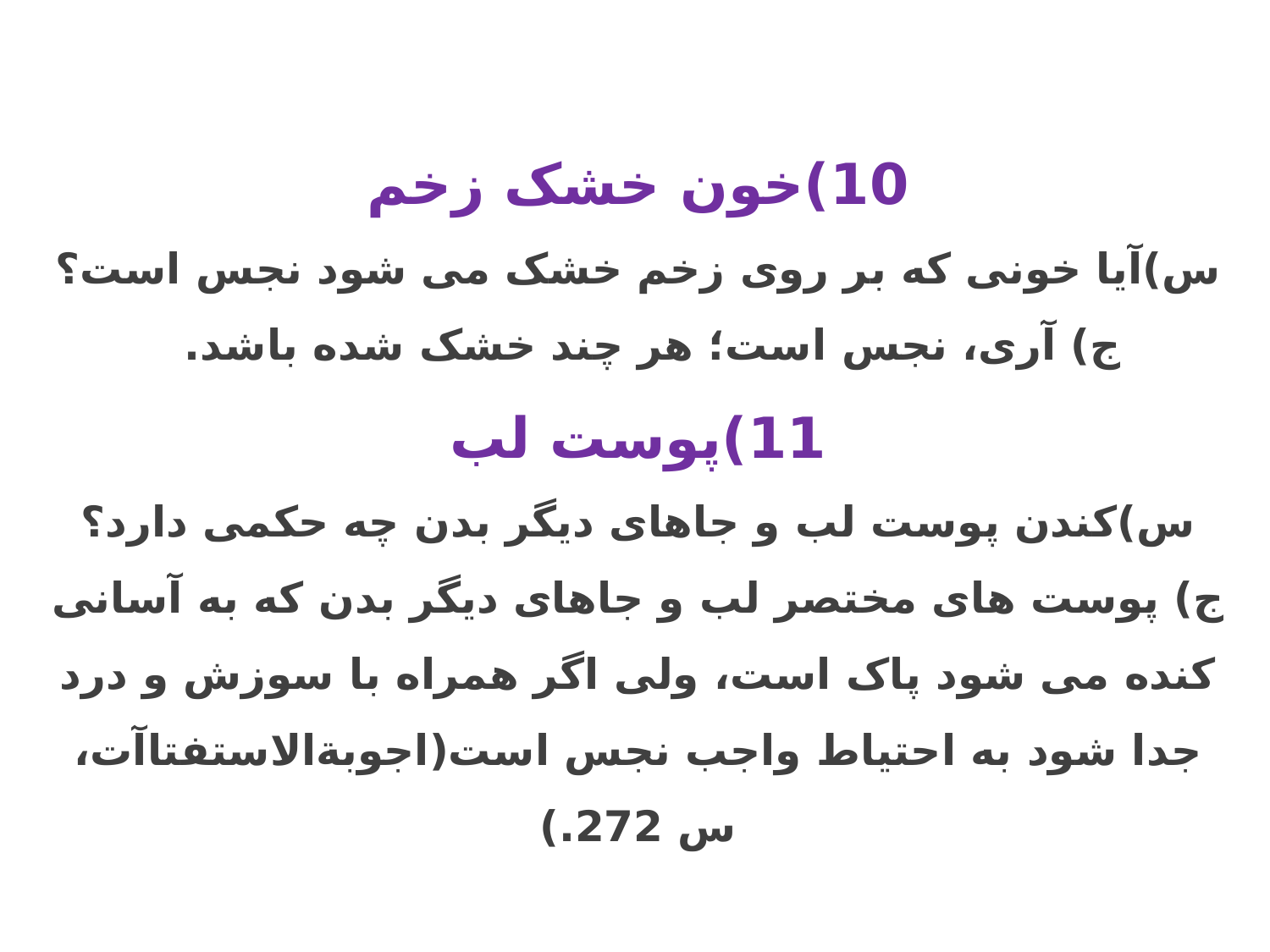

10)خون خشک زخم
س)آیا خونی که بر روی زخم خشک می شود نجس است؟
ج) آری، نجس است؛ هر چند خشک شده باشد.
11)پوست لب
س)کندن پوست لب و جاهای دیگر بدن چه حکمی دارد؟
ج) پوست های مختصر لب و جاهای دیگر بدن که به آسانی کنده می شود پاک است، ولی اگر همراه با سوزش و درد جدا شود به احتیاط واجب نجس است(اجوبة‌الاستفتاآت، س 272.)